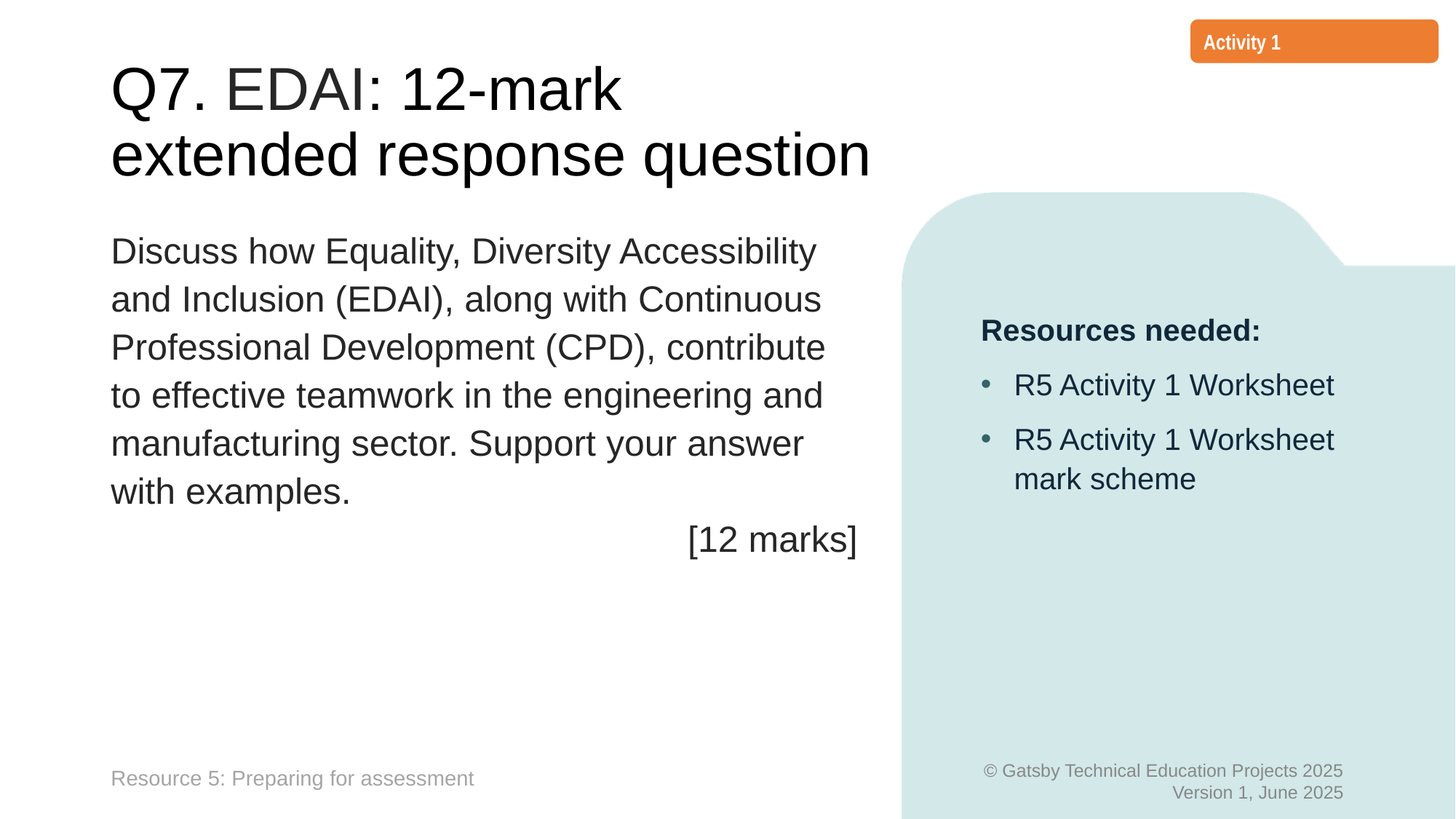

Activity 1
# Q7. EDAI: 12-mark extended response question
Discuss how Equality, Diversity Accessibility and Inclusion (EDAI), along with Continuous Professional Development (CPD), contribute to effective teamwork in the engineering and manufacturing sector. Support your answer with examples.
[12 marks]

Resources needed:
R5 Activity 1 Worksheet
R5 Activity 1 Worksheet mark scheme
Resource 5: Preparing for assessment